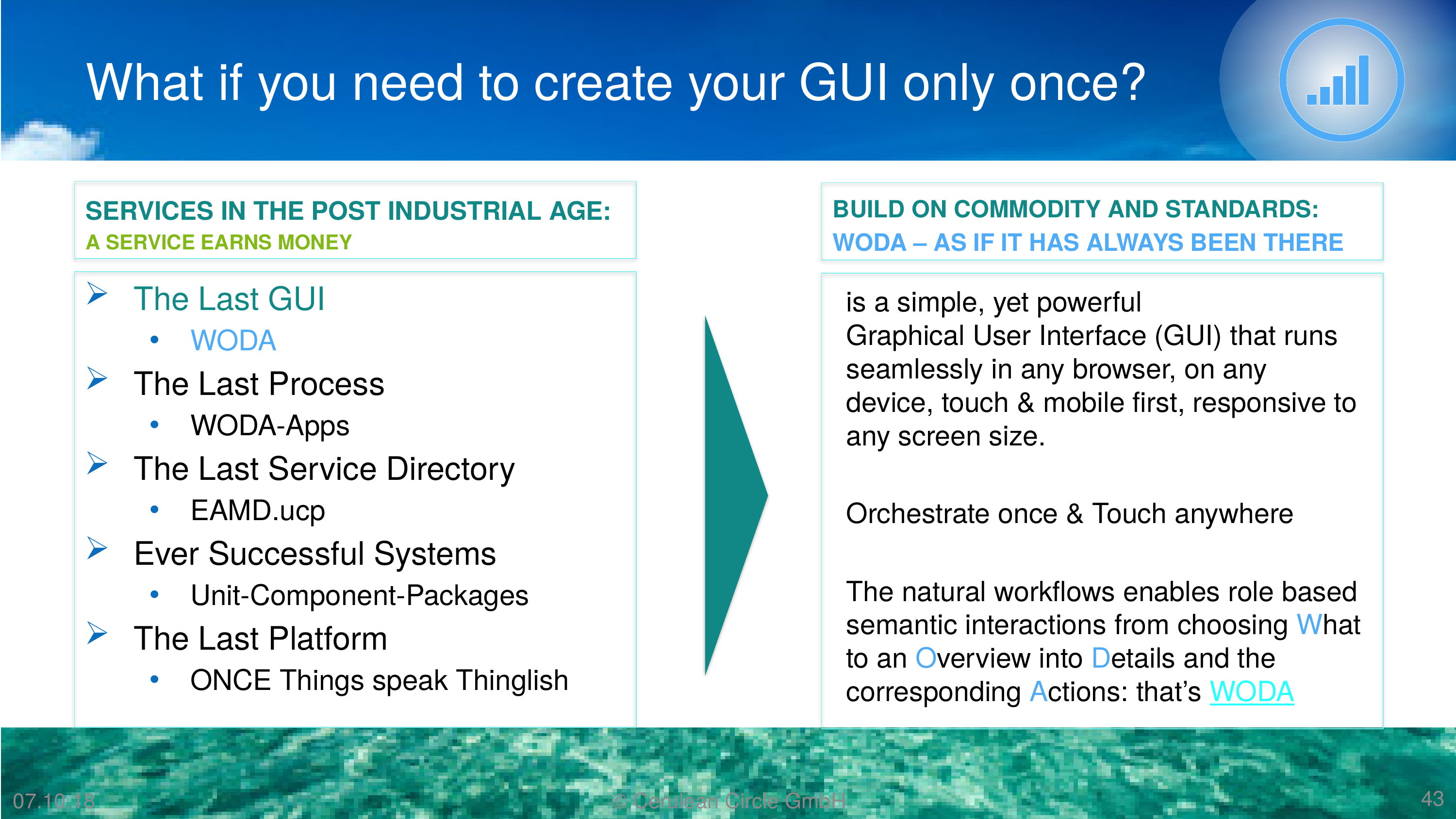

# What if you need to create your GUI only once?

Services in the post industrial age:
A service earns money
Build on Commodity and Standards:
WODA – as if it has always been there
The Last GUI
WODA
The Last Process
WODA-Apps
The Last Service Directory
EAMD.ucp
Ever Successful Systems
Unit-Component-Packages
The Last Platform
ONCE Things speak Thinglish
is a simple, yet powerful
Graphical User Interface (GUI) that runs seamlessly in any browser, on any device, touch & mobile first, responsive to any screen size.

Orchestrate once & Touch anywhere

The natural workflows enables role based semantic interactions from choosing What to an Overview into Details and the corresponding Actions: that’s WODA

© Cerulean Circle GmbH
43
07.10.18